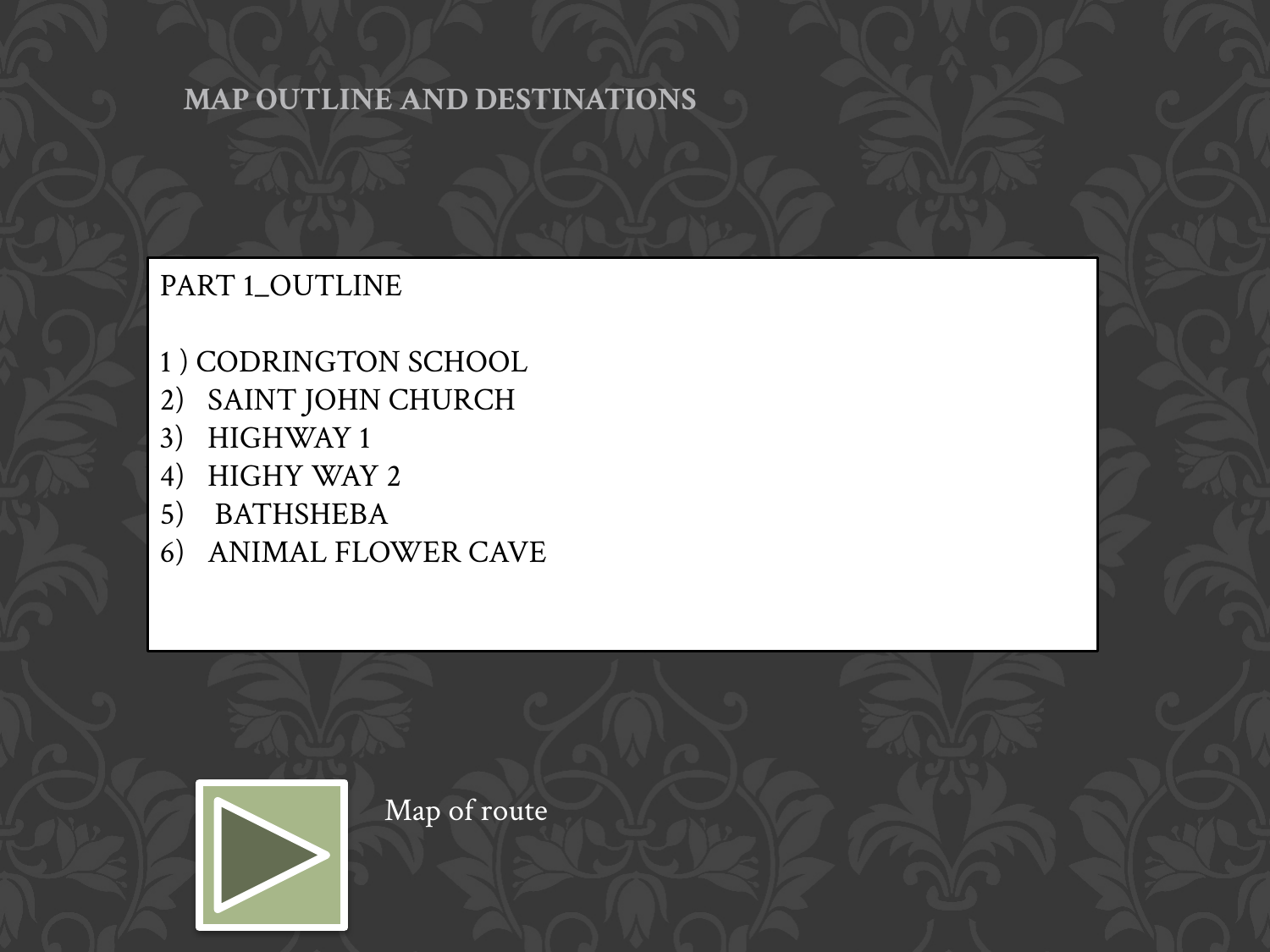

MAP OUTLINE AND DESTINATIONS
PART 1_OUTLINE

1 ) CODRINGTON SCHOOL
SAINT JOHN CHURCH
HIGHWAY 1
HIGHY WAY 2
 BATHSHEBA
ANIMAL FLOWER CAVE

Map of route